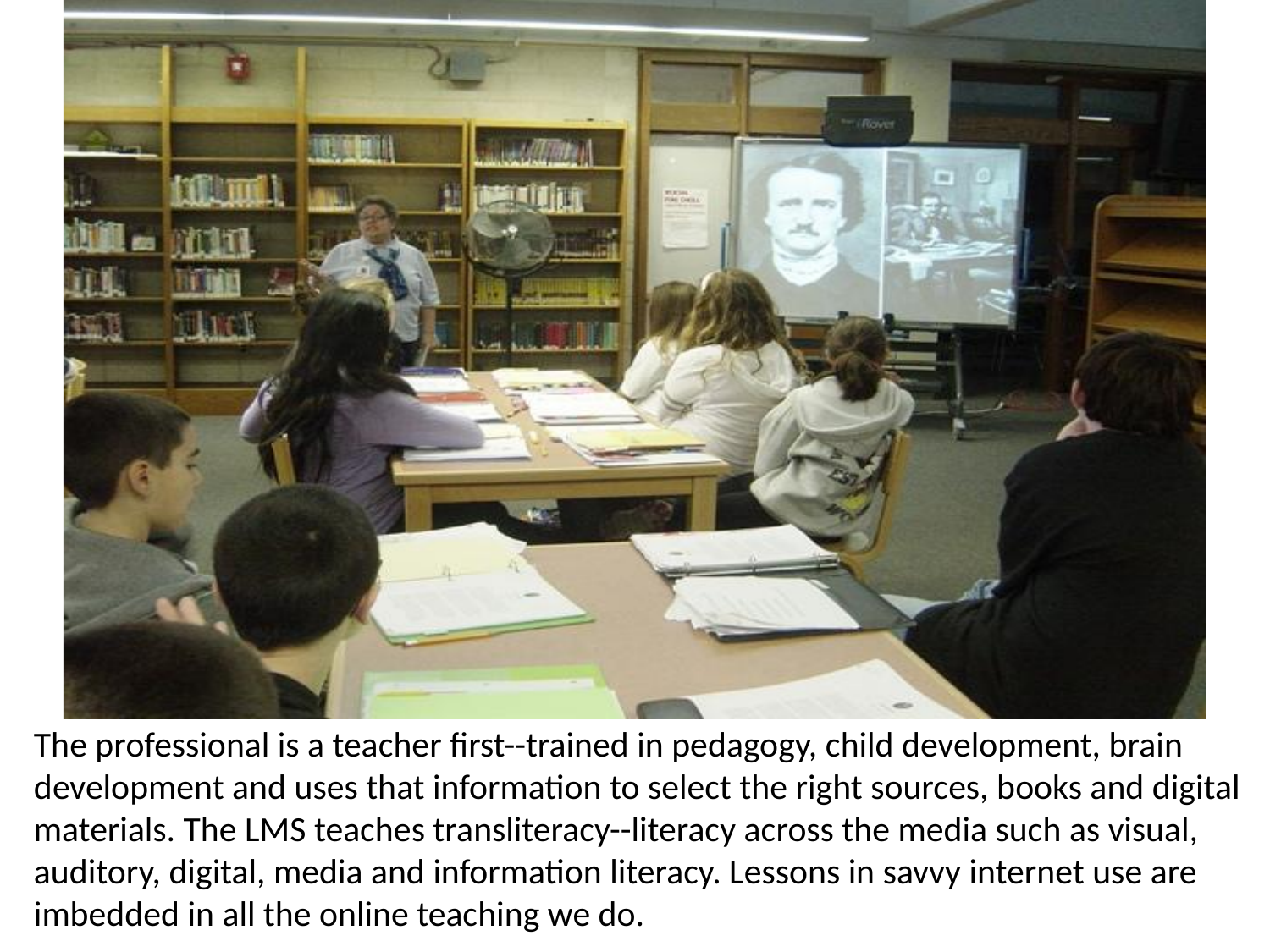

The professional is a teacher first--trained in pedagogy, child development, brain development and uses that information to select the right sources, books and digital materials. The LMS teaches transliteracy--literacy across the media such as visual, auditory, digital, media and information literacy. Lessons in savvy internet use are imbedded in all the online teaching we do.